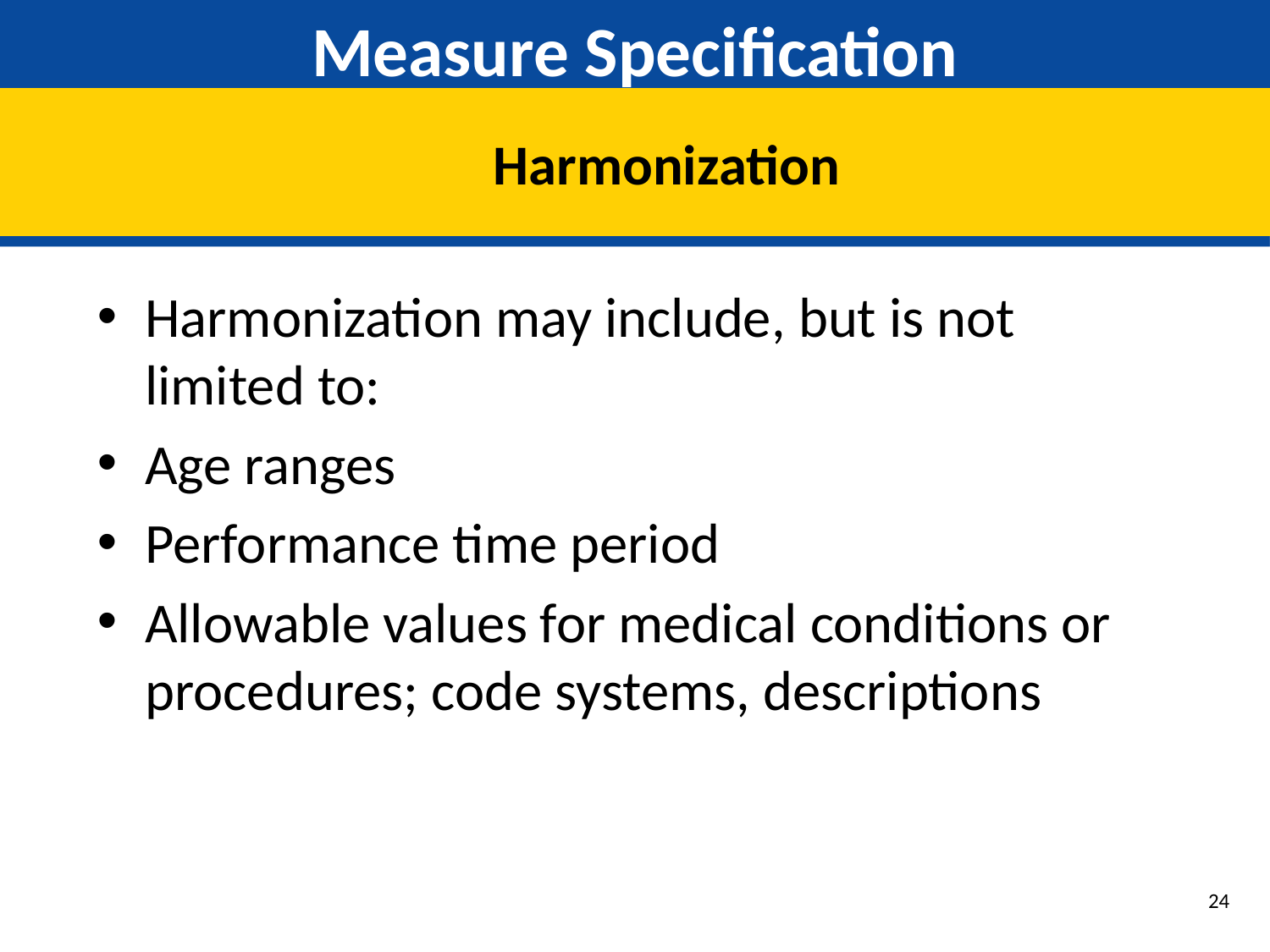

# Measure Specification
Harmonization
Harmonization may include, but is not limited to:
Age ranges
Performance time period
Allowable values for medical conditions or procedures; code systems, descriptions